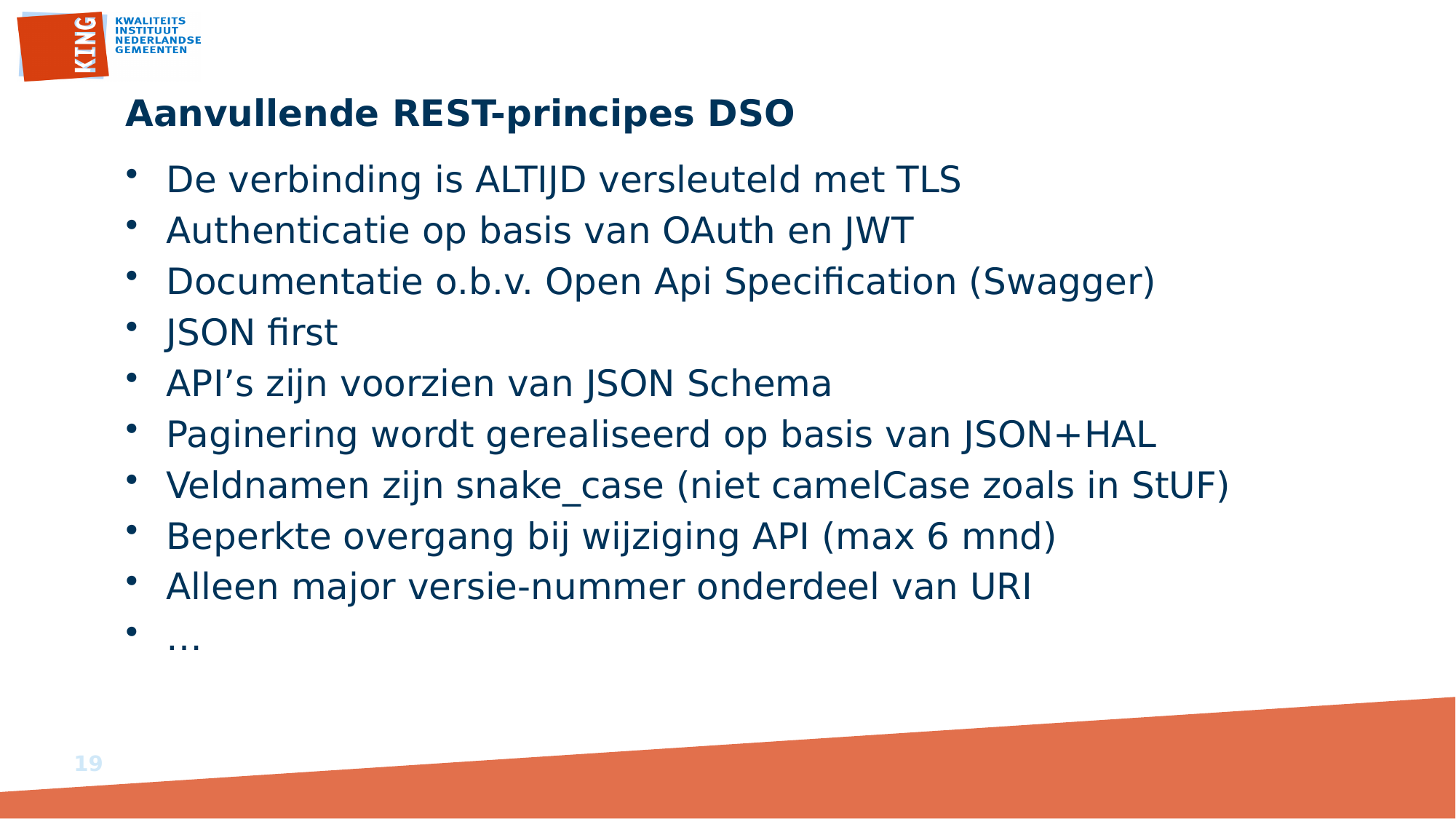

# Aanvullende REST-principes DSO
De verbinding is ALTIJD versleuteld met TLS
Authenticatie op basis van OAuth en JWT
Documentatie o.b.v. Open Api Specification (Swagger)
JSON first
API’s zijn voorzien van JSON Schema
Paginering wordt gerealiseerd op basis van JSON+HAL
Veldnamen zijn snake_case (niet camelCase zoals in StUF)
Beperkte overgang bij wijziging API (max 6 mnd)
Alleen major versie-nummer onderdeel van URI
…

19